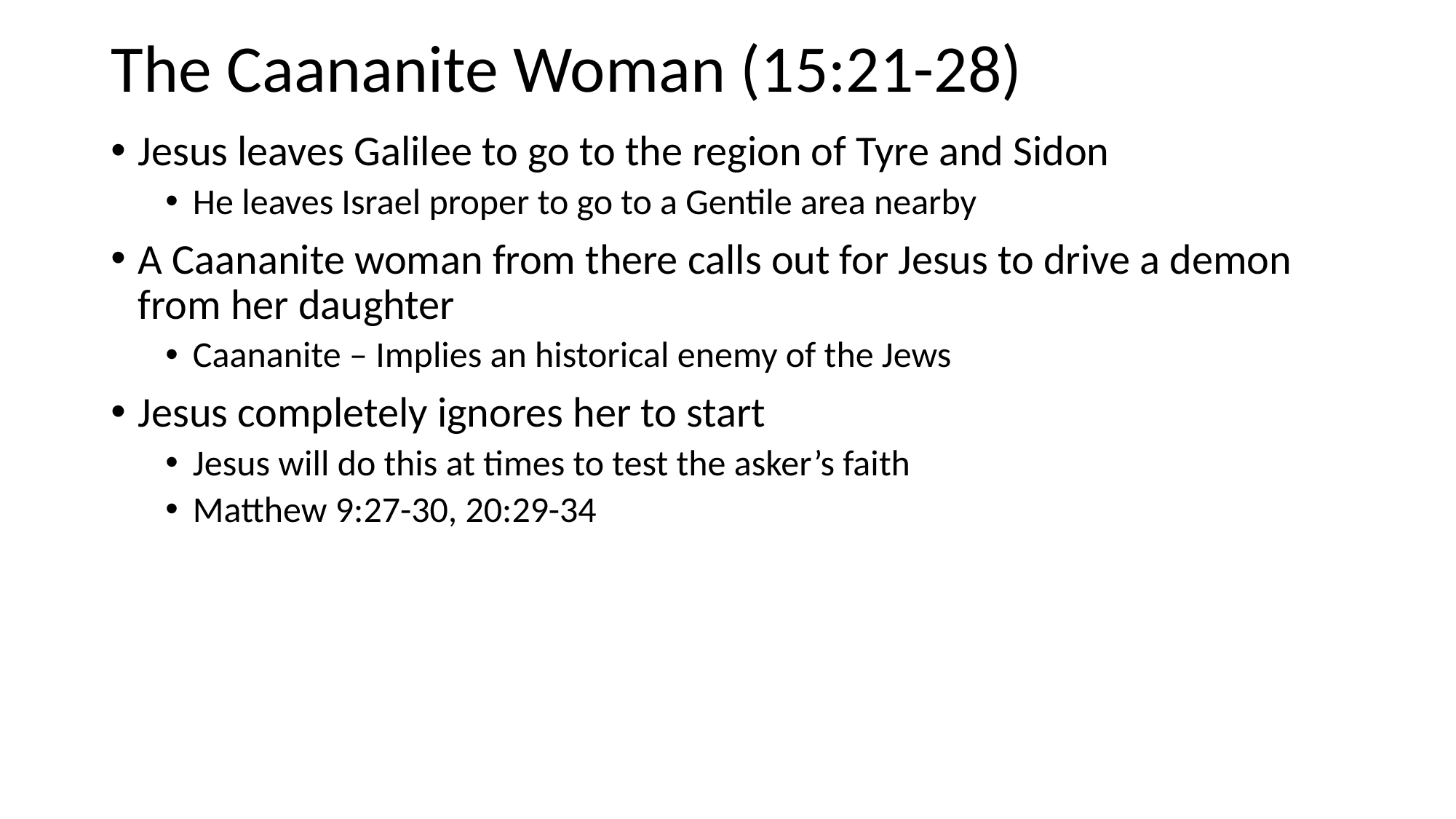

# The Caananite Woman (15:21-28)
Jesus leaves Galilee to go to the region of Tyre and Sidon
He leaves Israel proper to go to a Gentile area nearby
A Caananite woman from there calls out for Jesus to drive a demon from her daughter
Caananite – Implies an historical enemy of the Jews
Jesus completely ignores her to start
Jesus will do this at times to test the asker’s faith
Matthew 9:27-30, 20:29-34